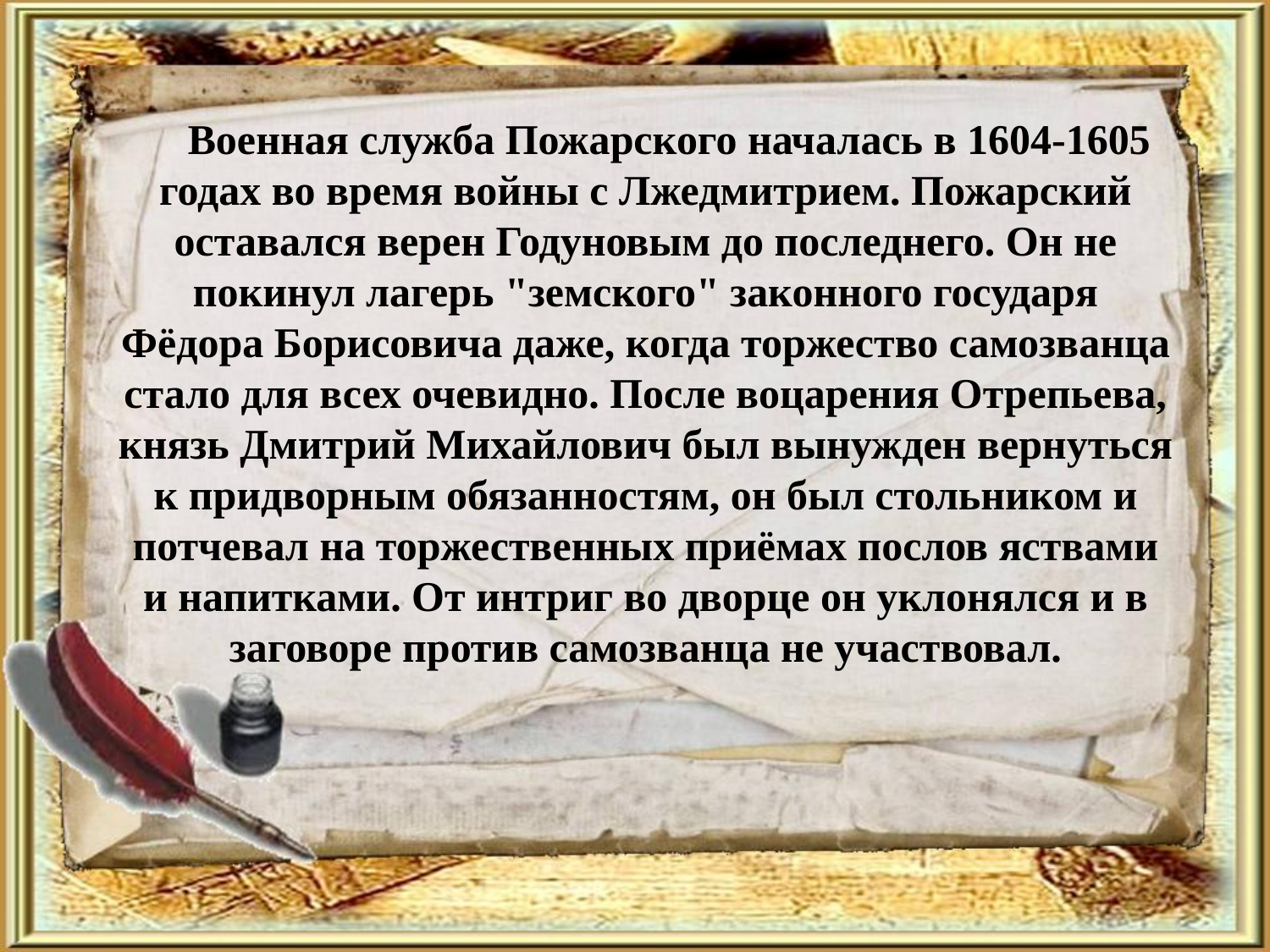

Военная служба Пожарского началась в 1604-1605 годах во время войны с Лжедмитрием. Пожарский оставался верен Годуновым до последнего. Он не покинул лагерь "земского" законного государя Фёдора Борисовича даже, когда торжество самозванца стало для всех очевидно. После воцарения Отрепьева, князь Дмитрий Михайлович был вынужден вернуться к придворным обязанностям, он был стольником и потчевал на торжественных приёмах послов яствами и напитками. От интриг во дворце он уклонялся и в заговоре против самозванца не участвовал.